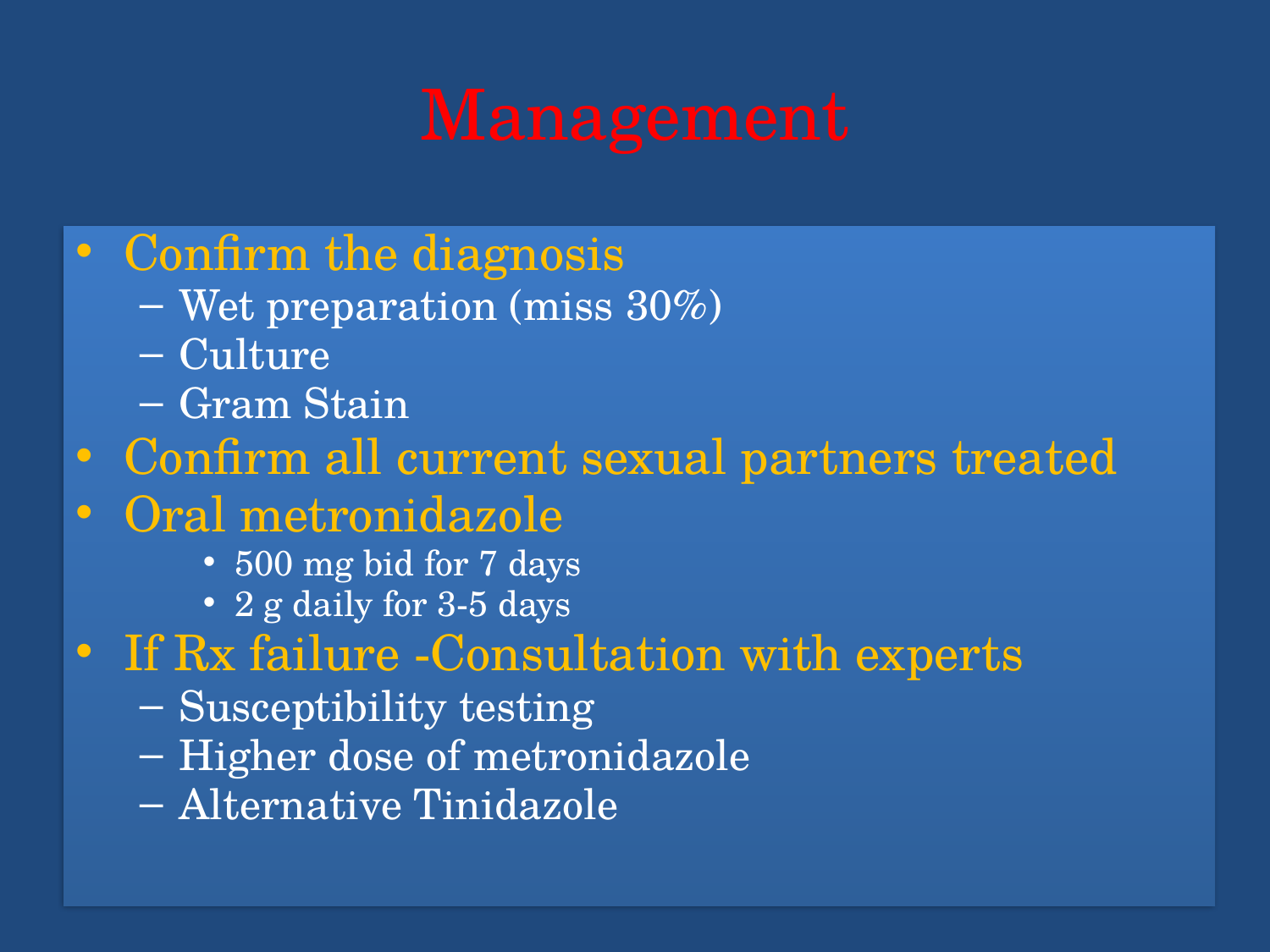

Management
Confirm the diagnosis
Wet preparation (miss 30%)
Culture
Gram Stain
Confirm all current sexual partners treated
Oral metronidazole
500 mg bid for 7 days
2 g daily for 3-5 days
If Rx failure -Consultation with experts
Susceptibility testing
Higher dose of metronidazole
Alternative Tinidazole